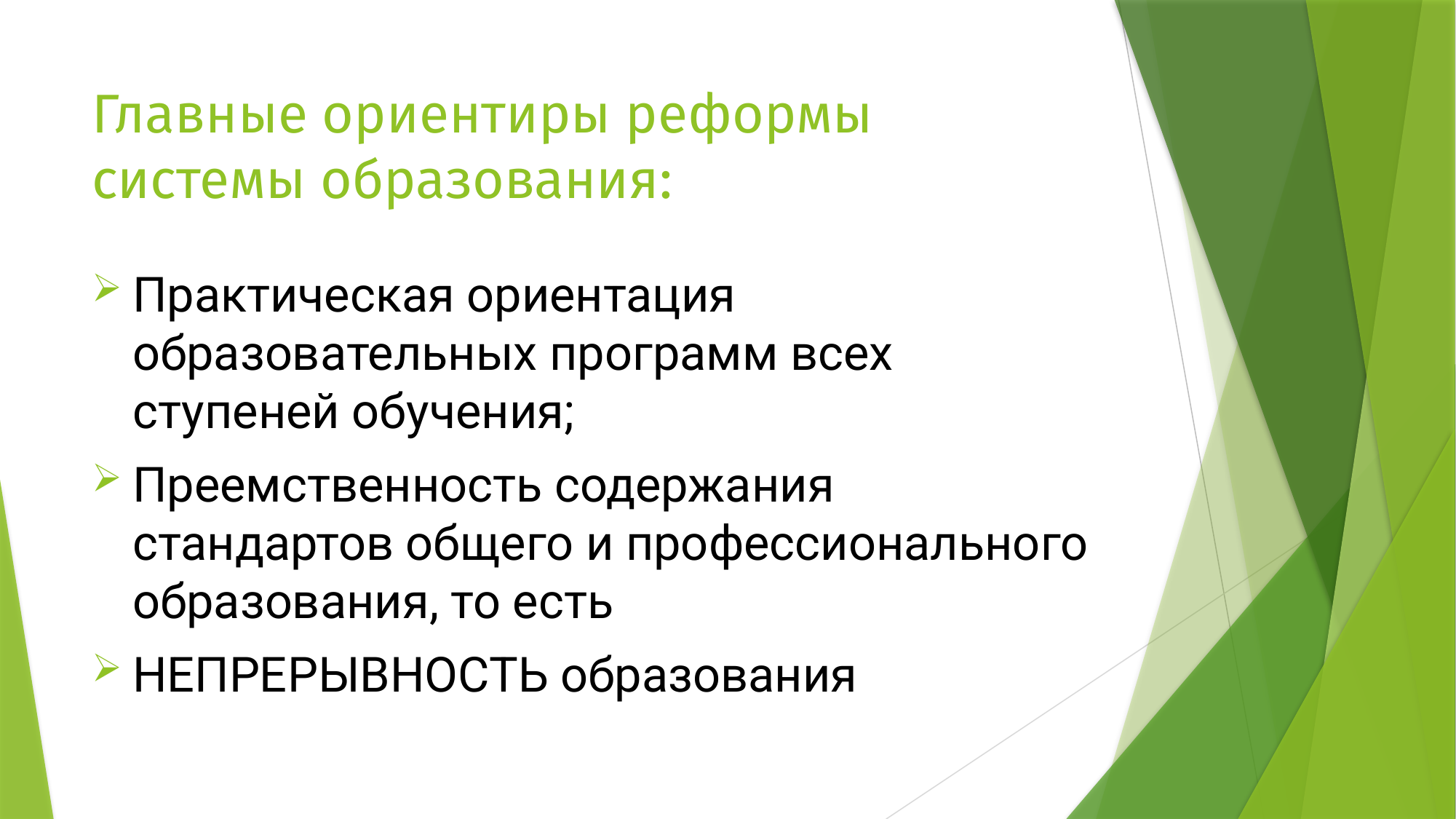

# Главные ориентиры реформы системы образования:
Практическая ориентация образовательных программ всех ступеней обучения;
Преемственность содержания стандартов общего и профессионального образования, то есть
НЕПРЕРЫВНОСТЬ образования